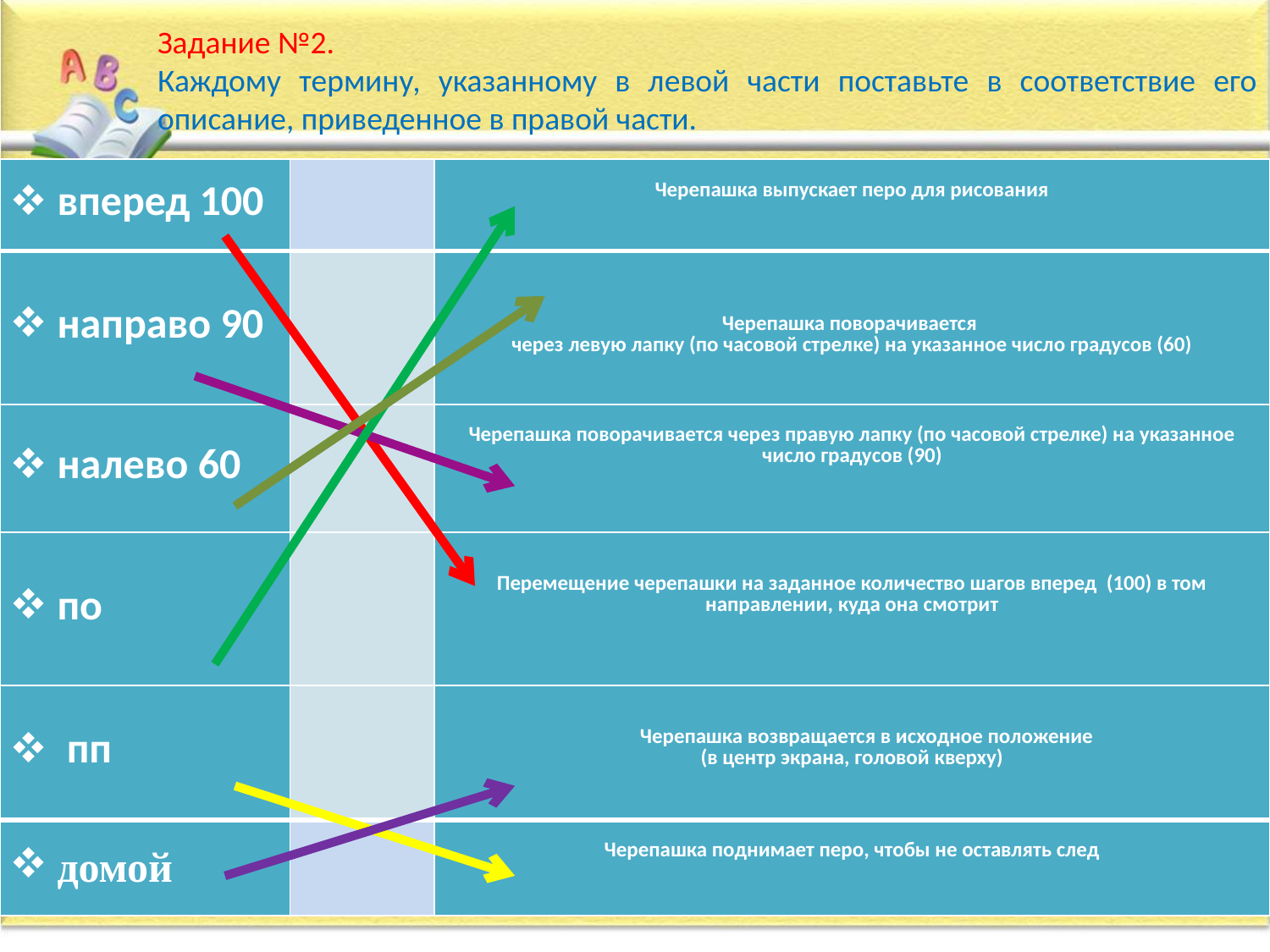

Задание №2.
Каждому термину, указанному в левой части поставьте в соответствие его описание, приведенное в правой части.
| вперед 100 |  | Черепашка выпускает перо для рисования |
| --- | --- | --- |
| направо 90 |  | Черепашка поворачивается через левую лапку (по часовой стрелке) на указанное число градусов (60) |
| налево 60 |  | Черепашка поворачивается через правую лапку (по часовой стрелке) на указанное число градусов (90) |
| по |  | Перемещение черепашки на заданное количество шагов вперед (100) в том направлении, куда она смотрит |
| пп |  | Черепашка возвращается в исходное положение (в центр экрана, головой кверху) |
| домой |  | Черепашка поднимает перо, чтобы не оставлять след |